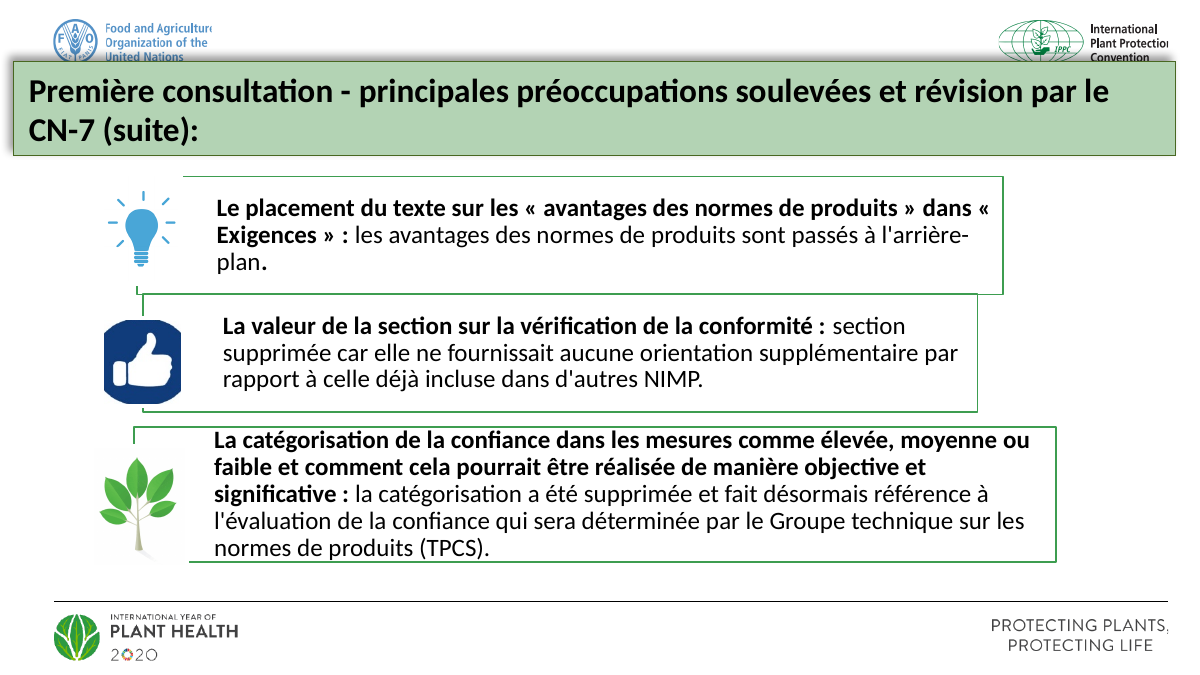

Première consultation - principales préoccupations soulevées et révision par le CN-7 (suite):
Le placement du texte sur les « avantages des normes de produits » dans « Exigences » : les avantages des normes de produits sont passés à l'arrière-plan.
La valeur de la section sur la vérification de la conformité : section supprimée car elle ne fournissait aucune orientation supplémentaire par rapport à celle déjà incluse dans d'autres NIMP.
La catégorisation de la confiance dans les mesures comme élevée, moyenne ou faible et comment cela pourrait être réalisée de manière objective et significative : la catégorisation a été supprimée et fait désormais référence à l'évaluation de la confiance qui sera déterminée par le Groupe technique sur les normes de produits (TPCS).